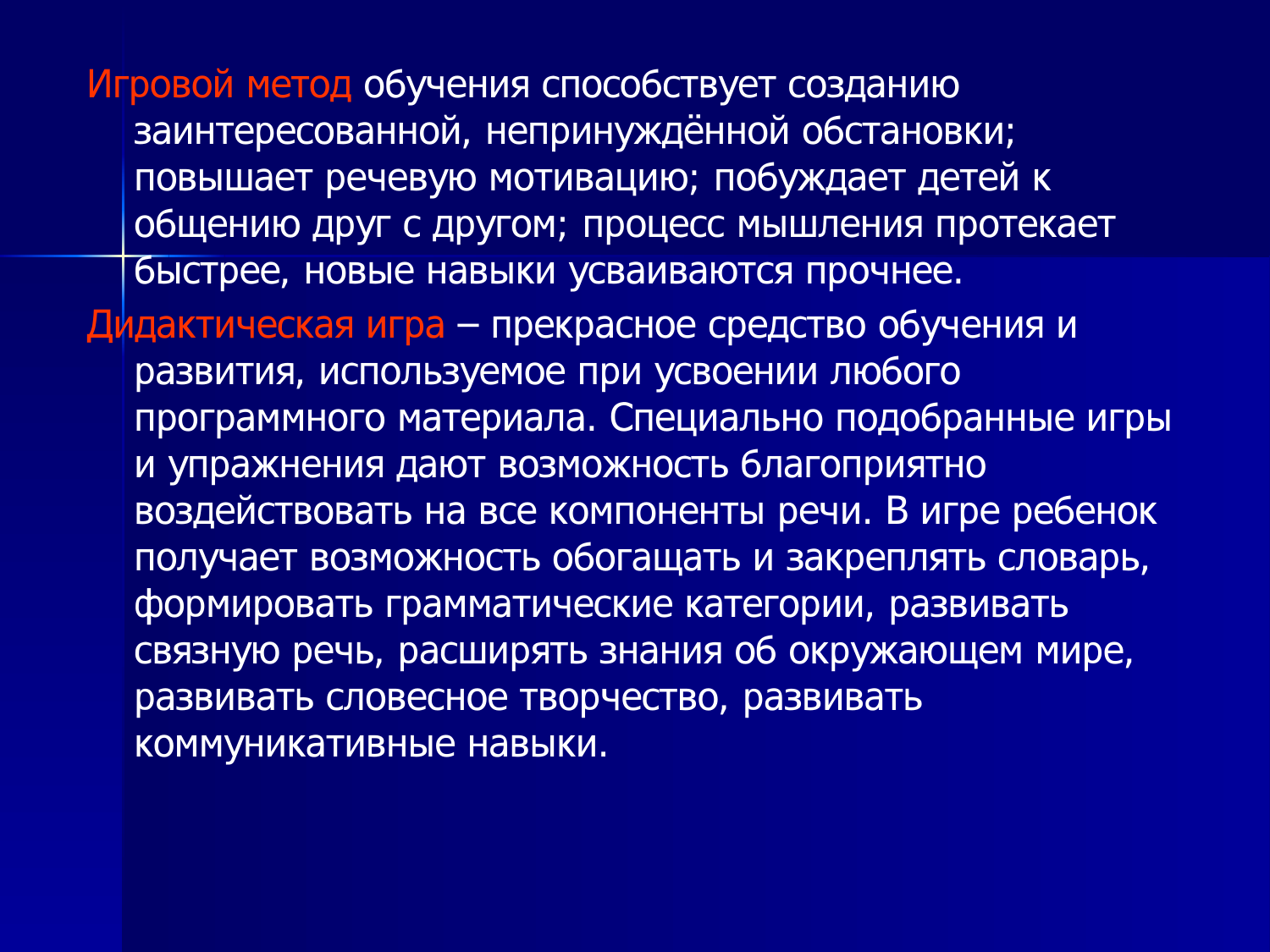

Игровой метод обучения способствует созданию заинтересованной, непринуждённой обстановки; повышает речевую мотивацию; побуждает детей к общению друг с другом; процесс мышления протекает быстрее, новые навыки усваиваются прочнее.
Дидактическая игра – прекрасное средство обучения и развития, используемое при усвоении любого программного материала. Специально подобранные игры и упражнения дают возможность благоприятно воздействовать на все компоненты речи. В игре ребенок получает возможность обогащать и закреплять словарь, формировать грамматические категории, развивать связную речь, расширять знания об окружающем мире, развивать словесное творчество, развивать коммуникативные навыки.